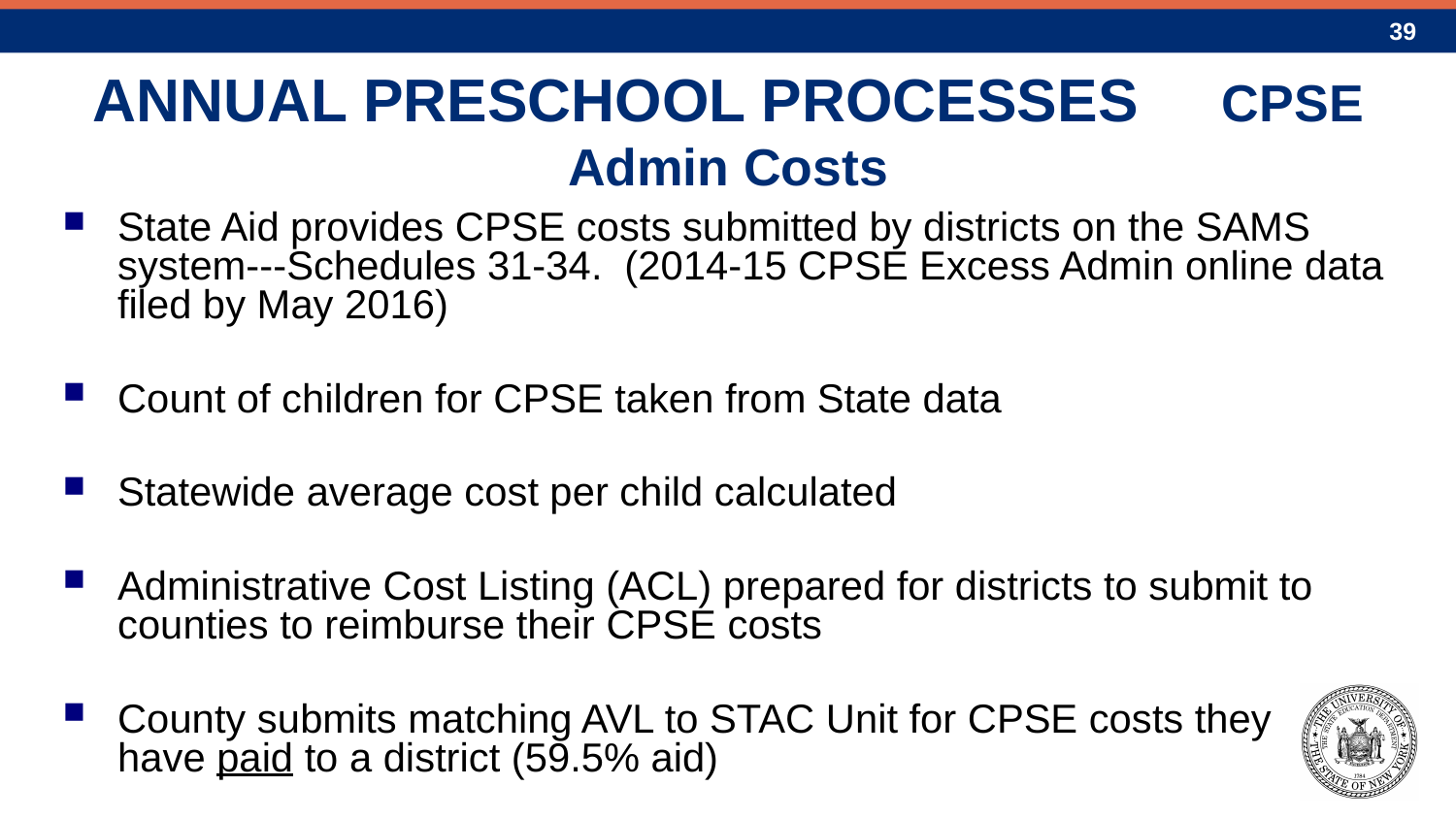

# ANNUAL PRESCHOOL PROCESSES     CPSE Admin Costs
State Aid provides CPSE costs submitted by districts on the SAMS system---Schedules 31-34.  (2014-15 CPSE Excess Admin online data filed by May 2016)

Count of children for CPSE taken from State data

Statewide average cost per child calculated

Administrative Cost Listing (ACL) prepared for districts to submit to counties to reimburse their CPSE costs

County submits matching AVL to STAC Unit for CPSE costs they    have paid to a district (59.5% aid)